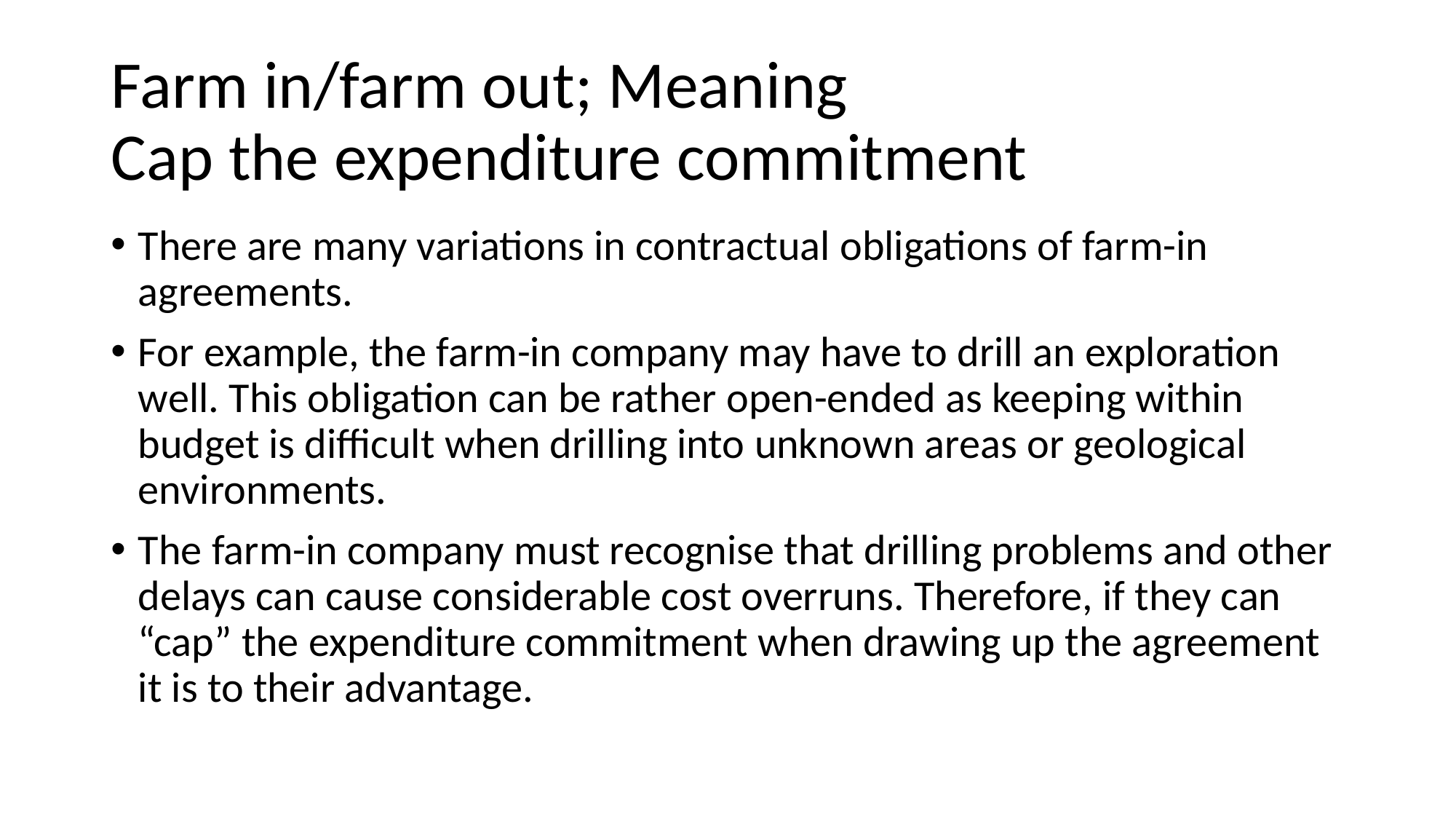

# Farm in/farm out; Meaning Cap the expenditure commitment
There are many variations in contractual obligations of farm-in agreements.
For example, the farm-in company may have to drill an exploration well. This obligation can be rather open-ended as keeping within budget is difficult when drilling into unknown areas or geological environments.
The farm-in company must recognise that drilling problems and other delays can cause considerable cost overruns. Therefore, if they can “cap” the expenditure commitment when drawing up the agreement it is to their advantage.